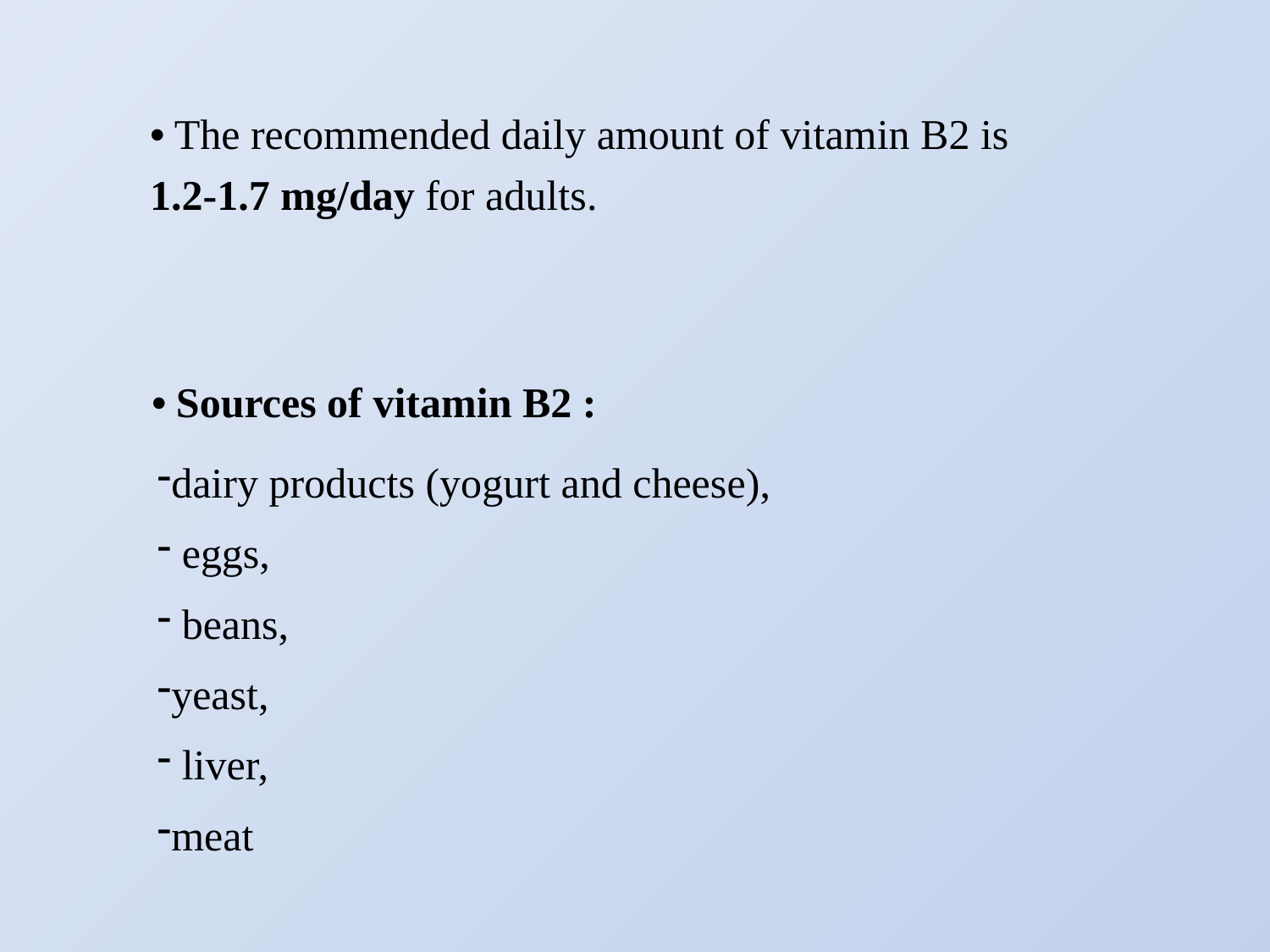

• The recommended daily amount of vitamin B2 is
1.2-1.7 mg/day for adults.

• Sources of vitamin B2 :

dairy products (yogurt and cheese),
 eggs,
 beans,
yeast,
 liver,
meat